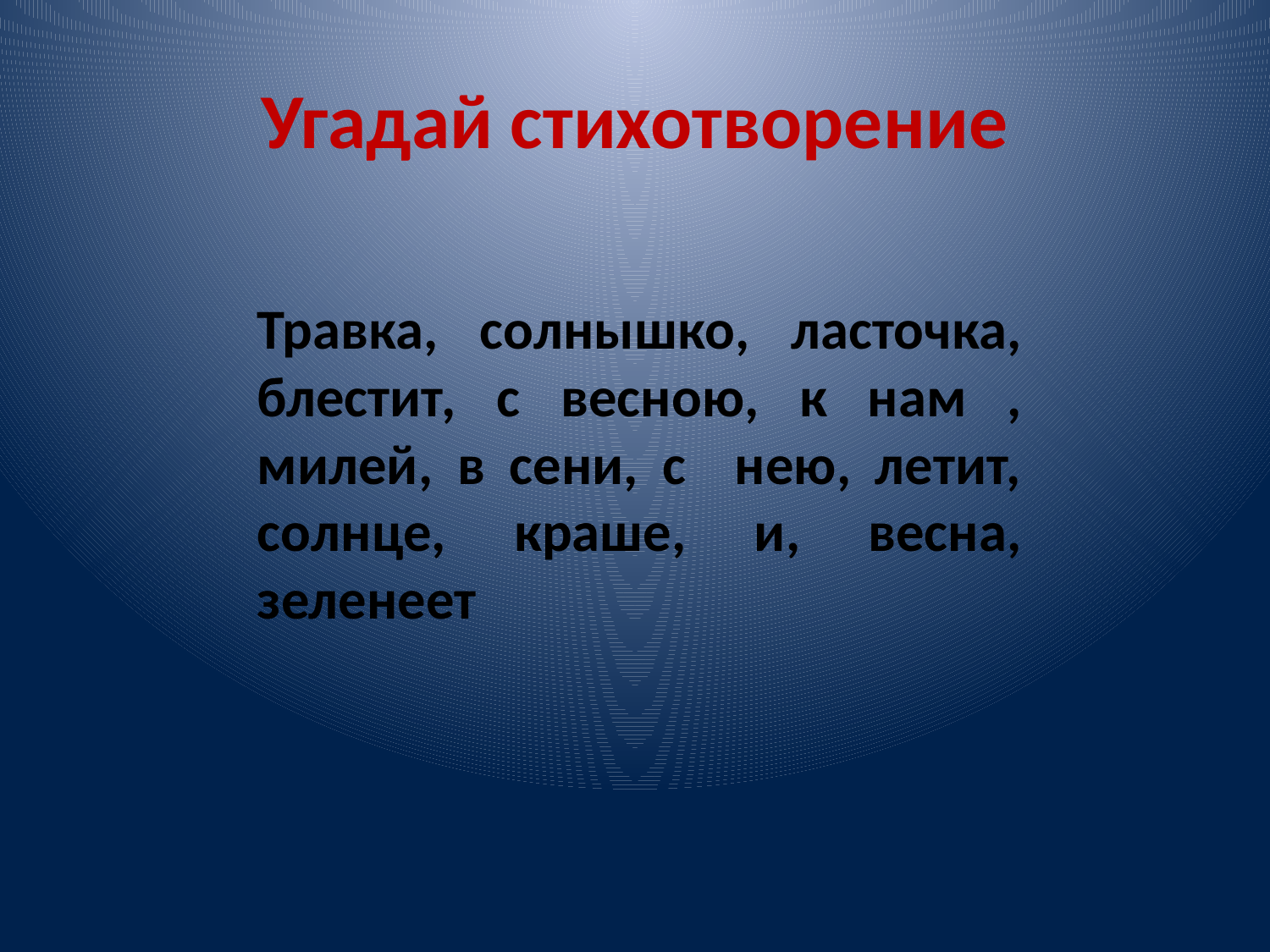

# Угадай стихотворение
Травка, солнышко, ласточка, блестит, с весною, к нам , милей, в сени, с  нею, летит, солнце, краше, и, весна, зеленеет